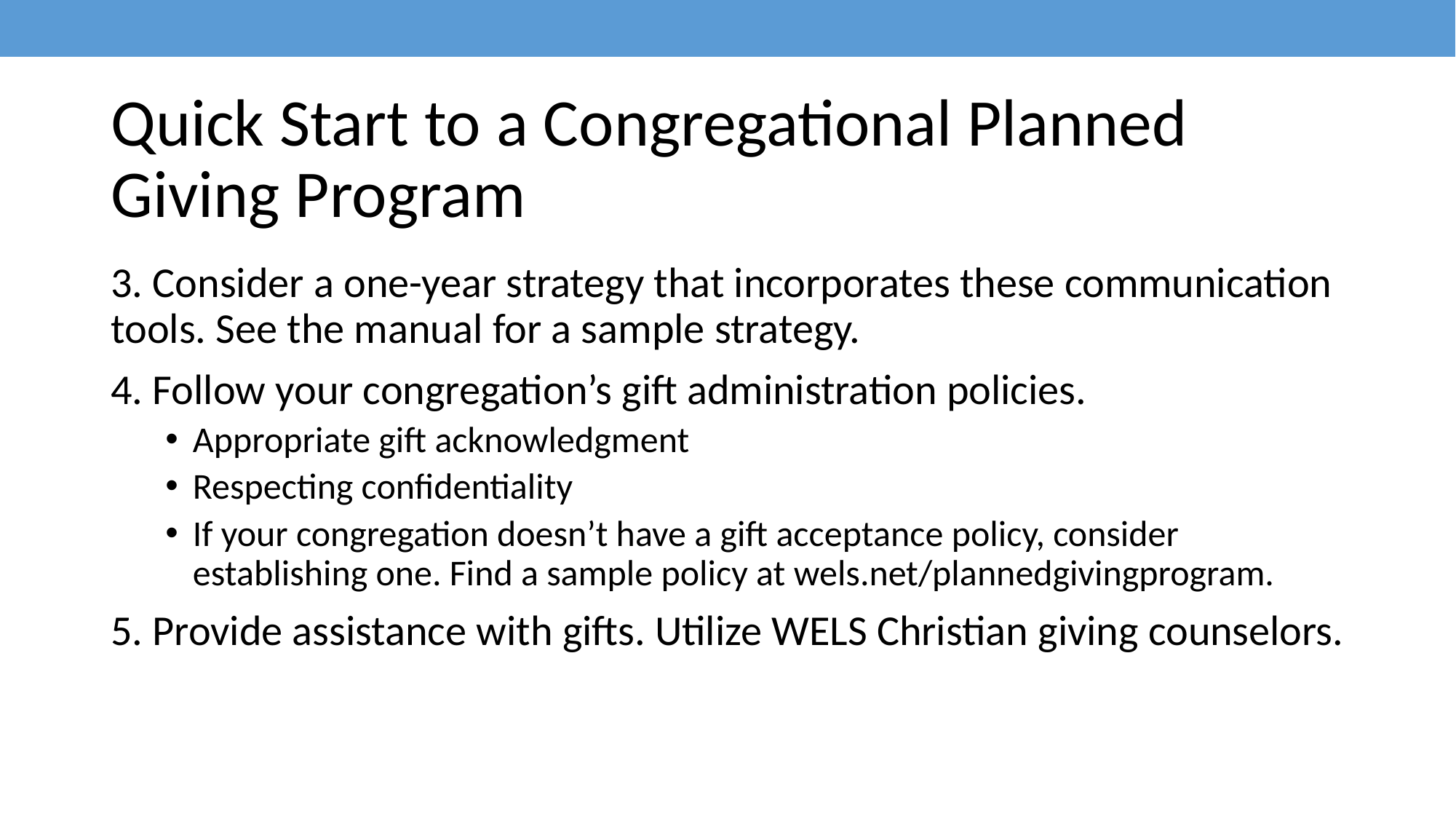

# Quick Start to a Congregational Planned Giving Program
3. Consider a one-year strategy that incorporates these communication tools. See the manual for a sample strategy.
4. Follow your congregation’s gift administration policies.
Appropriate gift acknowledgment
Respecting confidentiality
If your congregation doesn’t have a gift acceptance policy, consider establishing one. Find a sample policy at wels.net/plannedgivingprogram.
5. Provide assistance with gifts. Utilize WELS Christian giving counselors.